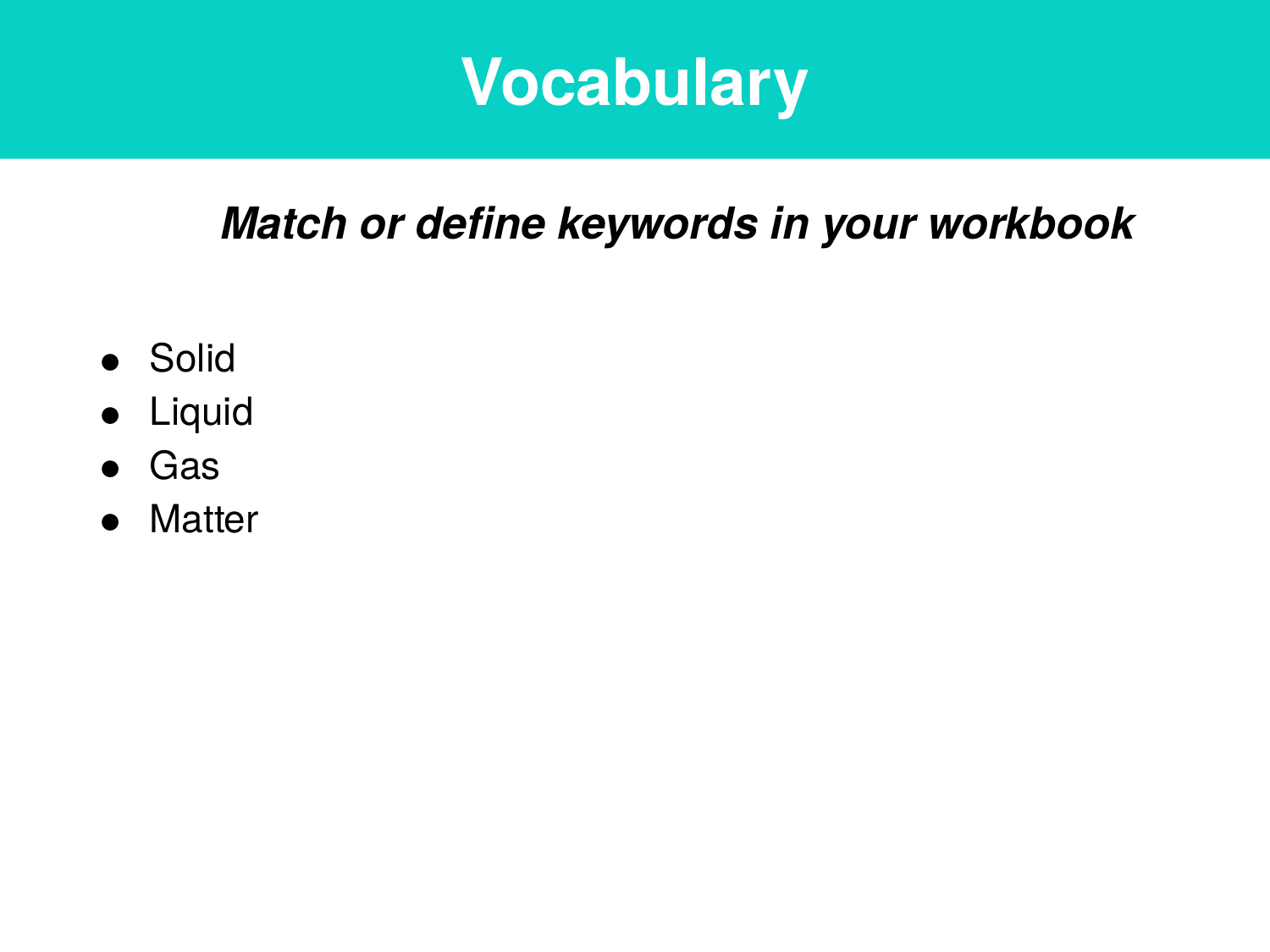

Vocabulary
Match or define keywords in your workbook

Solid
Liquid
Gas
Matter